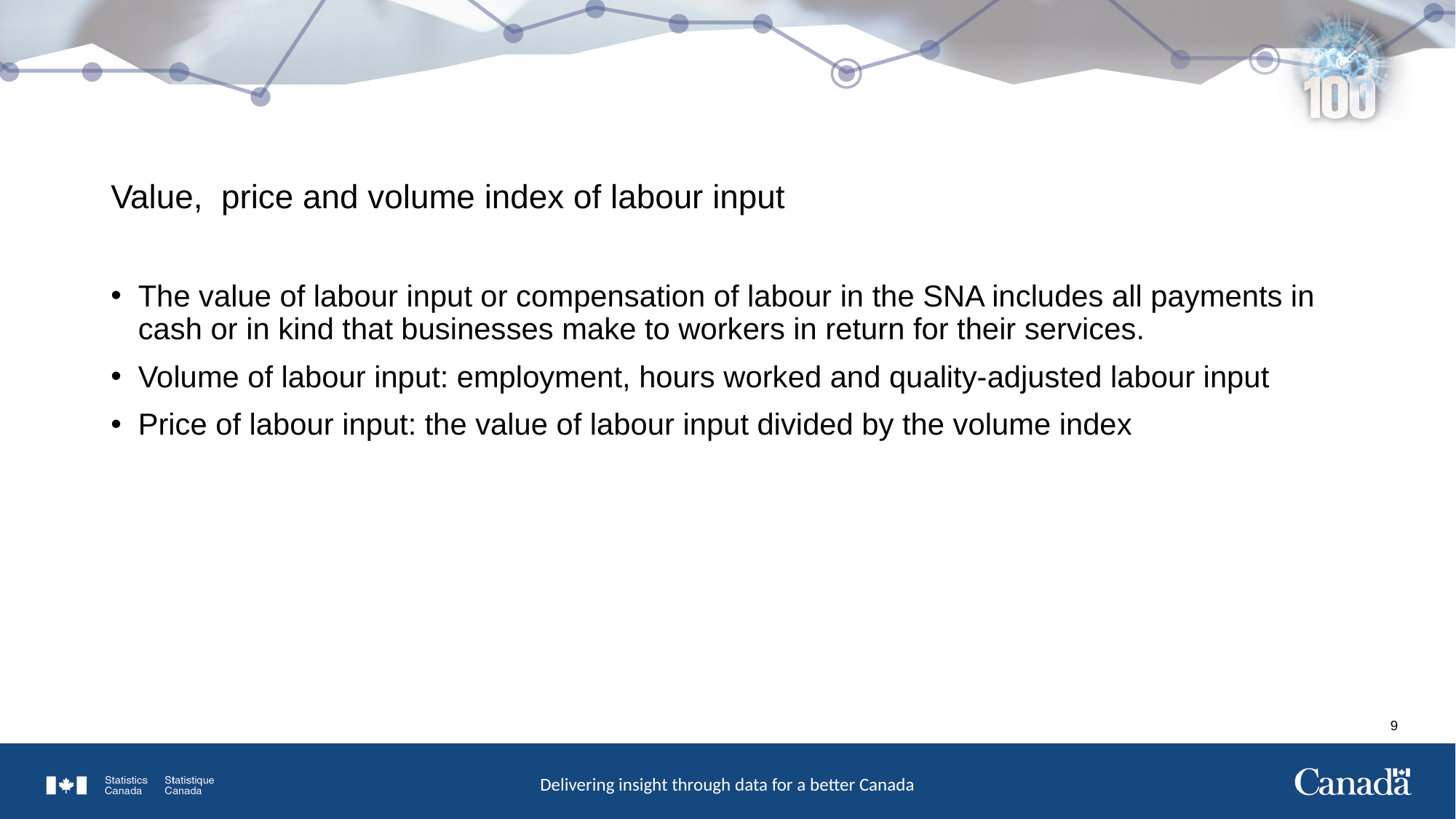

# Value,  price and volume index of labour input
The value of labour input or compensation of labour in the SNA includes all payments in cash or in kind that businesses make to workers in return for their services.
Volume of labour input: employment, hours worked and quality-adjusted labour input
Price of labour input: the value of labour input divided by the volume index
9